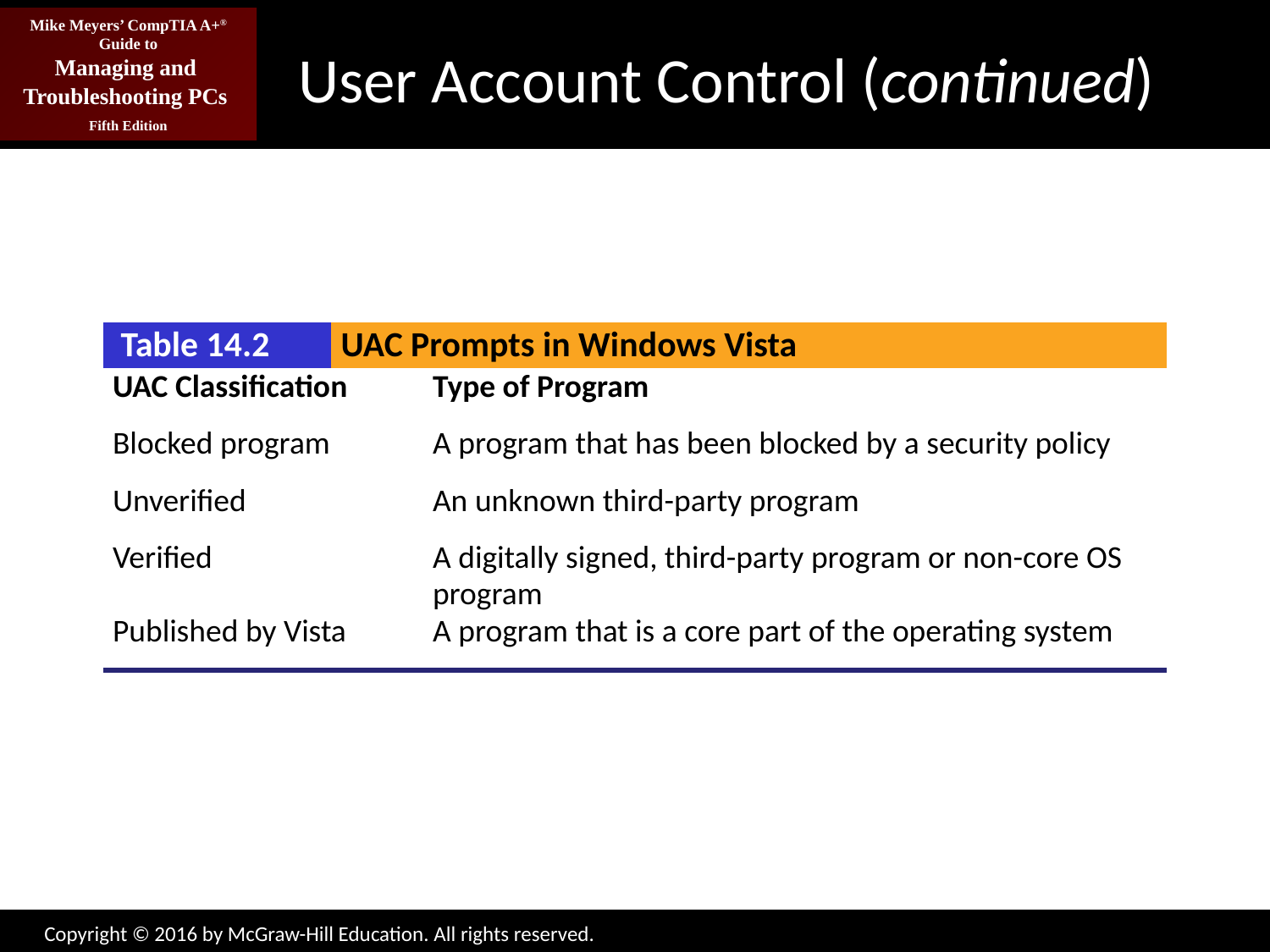

# User Account Control (continued)
| Table 14.2 | UAC Prompts in Windows Vista |  |
| --- | --- | --- |
| UAC Classification |  | Type of Program |
| Blocked program |  | A program that has been blocked by a security policy |
| Unverified |  | An unknown third-party program |
| Verified |  | A digitally signed, third-party program or non-core OS program |
| Published by Vista |  | A program that is a core part of the operating system |